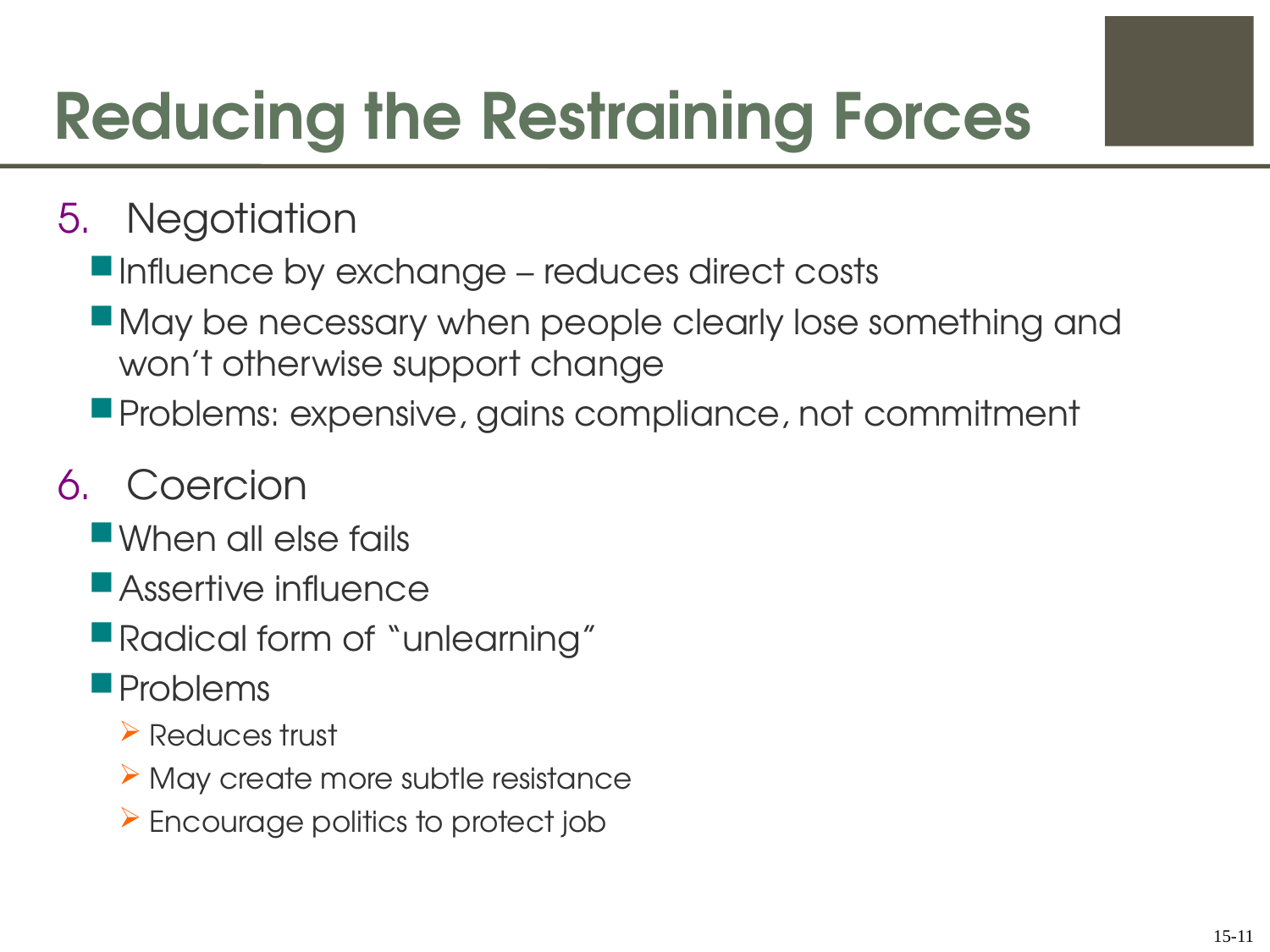

# Reducing the Restraining Forces
Negotiation
Influence by exchange – reduces direct costs
May be necessary when people clearly lose something and won’t otherwise support change
Problems: expensive, gains compliance, not commitment
Coercion
When all else fails
Assertive influence
Radical form of “unlearning”
Problems
Reduces trust
May create more subtle resistance
Encourage politics to protect job